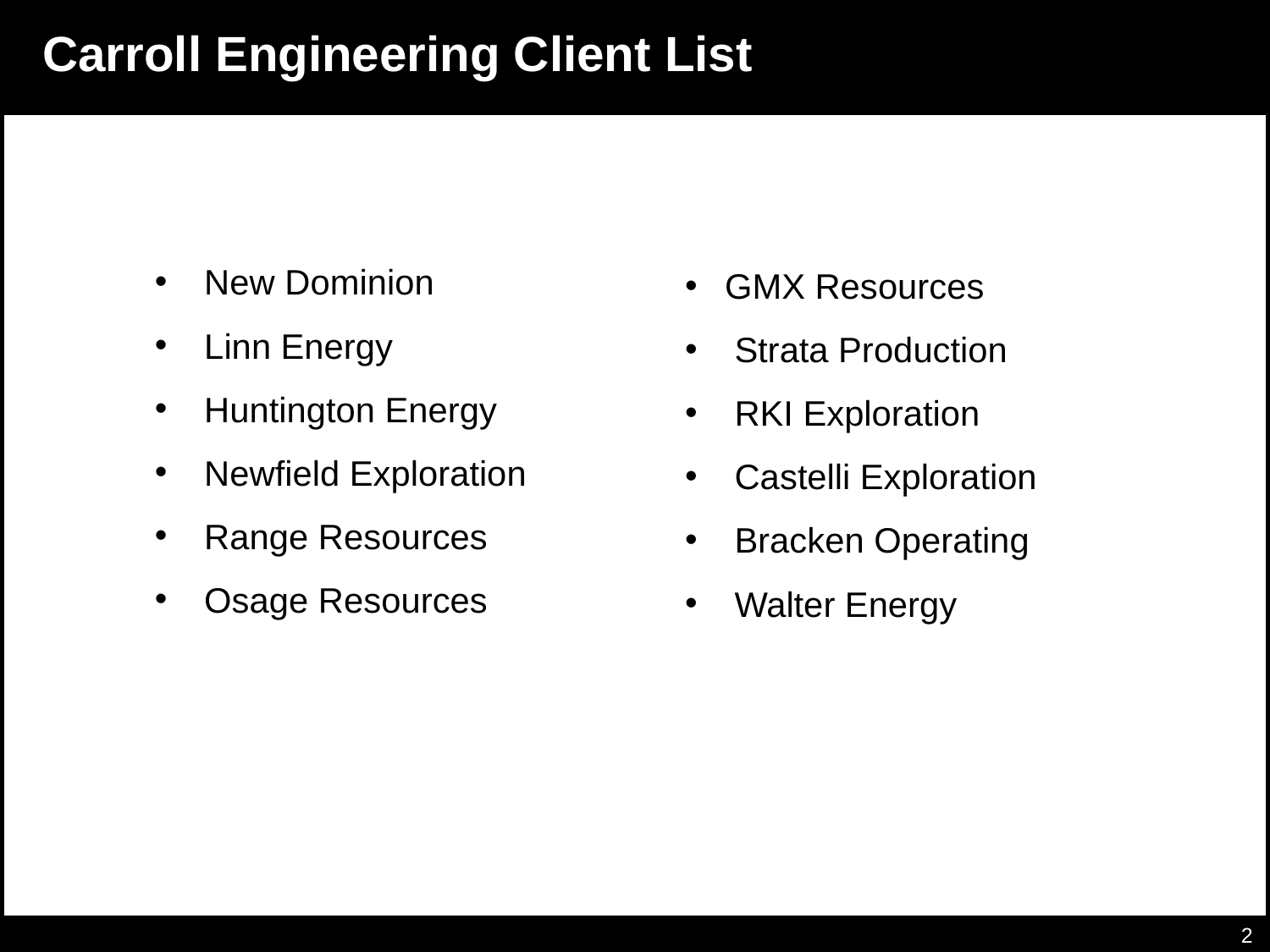

Intro 2
Carroll Engineering Client List
  New Dominion
  Linn Energy
  Huntington Energy
  Newfield Exploration
  Range Resources
  Osage Resources
 GMX Resources
  Strata Production
  RKI Exploration
  Castelli Exploration
  Bracken Operating
  Walter Energy